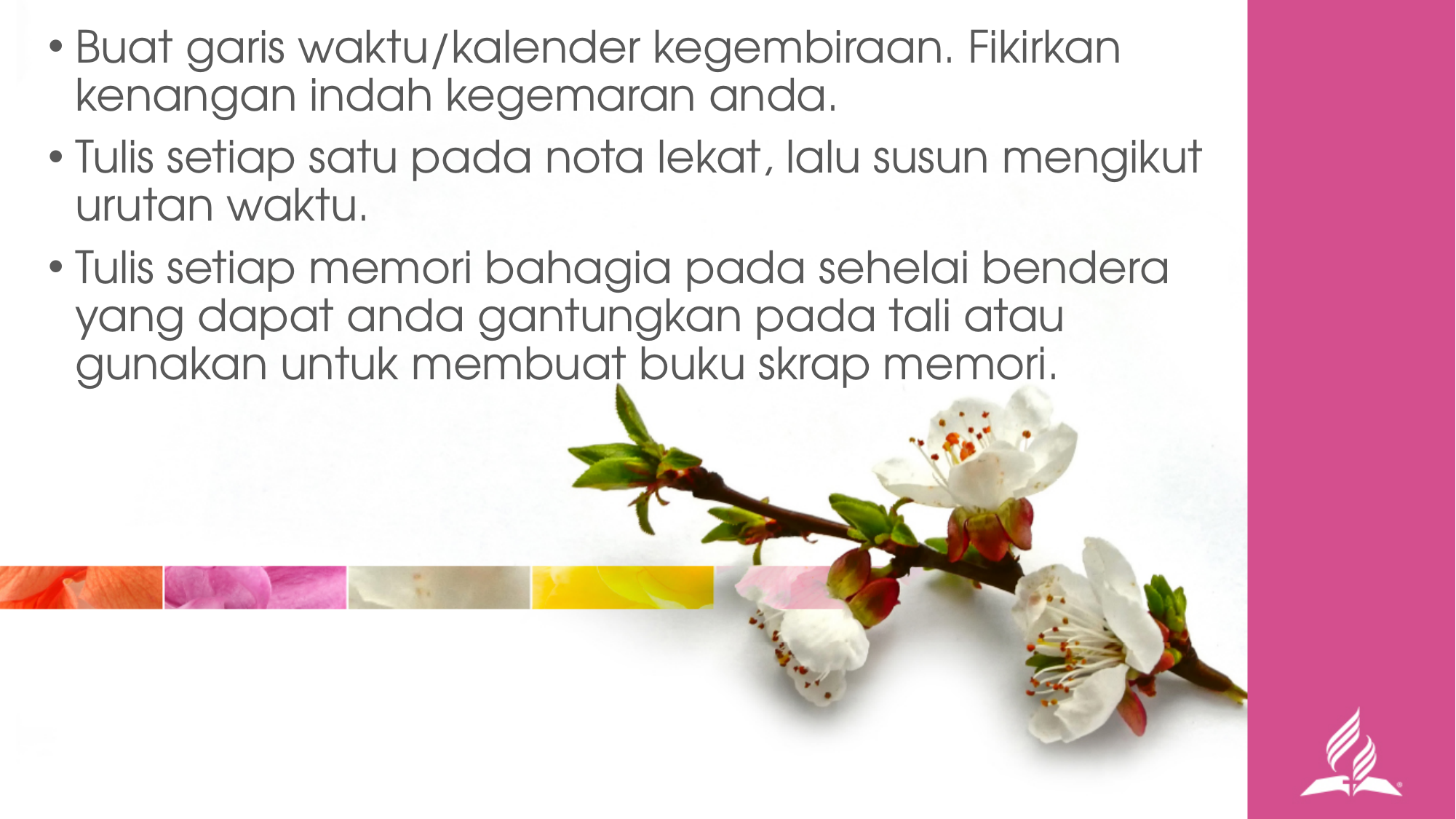

Buat garis waktu/kalender kegembiraan. Fikirkan kenangan indah kegemaran anda.
Tulis setiap satu pada nota lekat, lalu susun mengikut urutan waktu.
Tulis setiap memori bahagia pada sehelai bendera yang dapat anda gantungkan pada tali atau gunakan untuk membuat buku skrap memori.